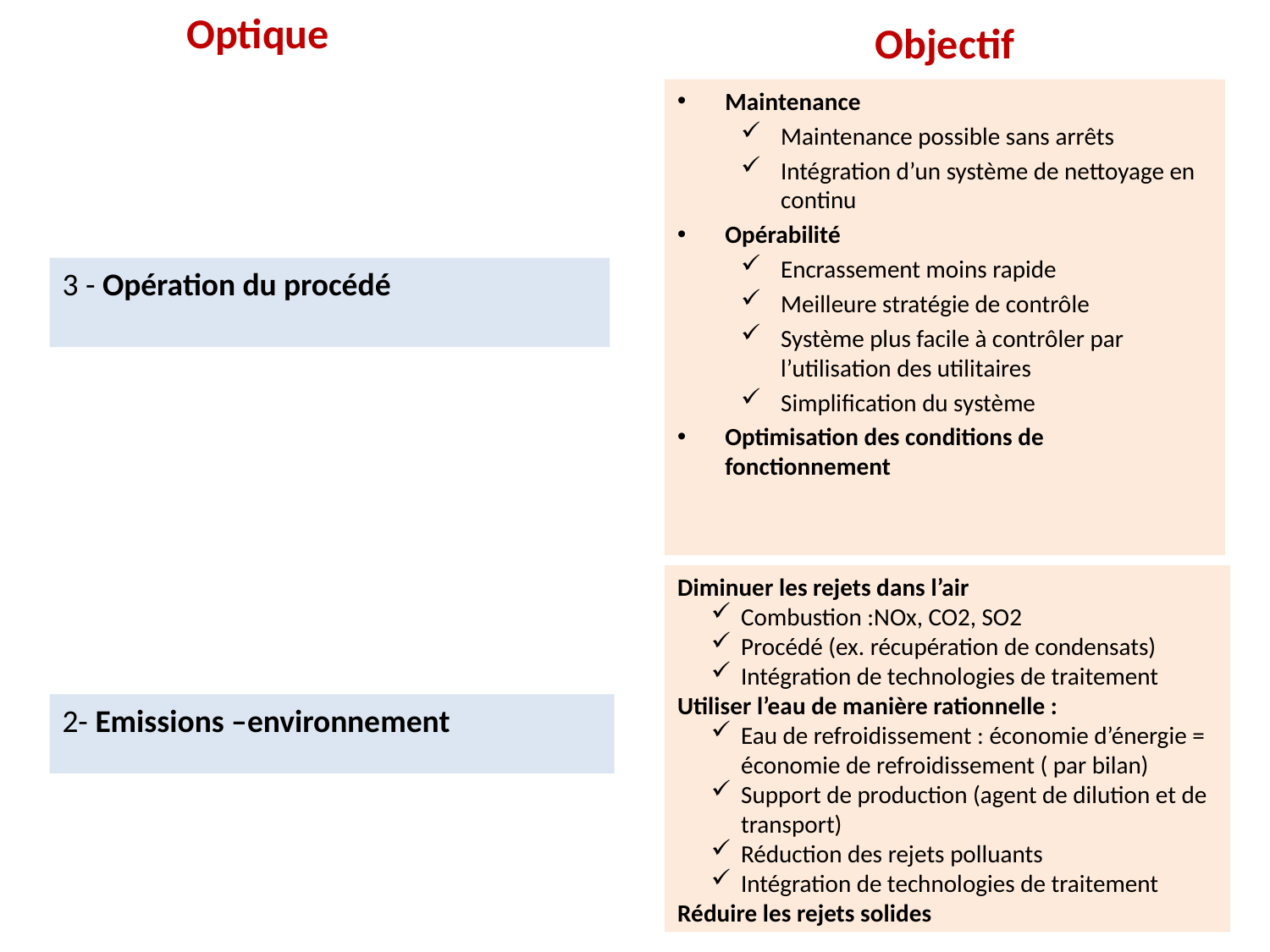

Optique
Objectif
Maintenance
Maintenance possible sans arrêts
Intégration d’un système de nettoyage en continu
Opérabilité
Encrassement moins rapide
Meilleure stratégie de contrôle
Système plus facile à contrôler par l’utilisation des utilitaires
Simplification du système
Optimisation des conditions de fonctionnement
3 - Opération du procédé

Diminuer les rejets dans l’air
Combustion :NOx, CO2, SO2
Procédé (ex. récupération de condensats)
Intégration de technologies de traitement
Utiliser l’eau de manière rationnelle :
Eau de refroidissement : économie d’énergie = économie de refroidissement ( par bilan)
Support de production (agent de dilution et de transport)
Réduction des rejets polluants
Intégration de technologies de traitement
Réduire les rejets solides
2- Emissions –environnement